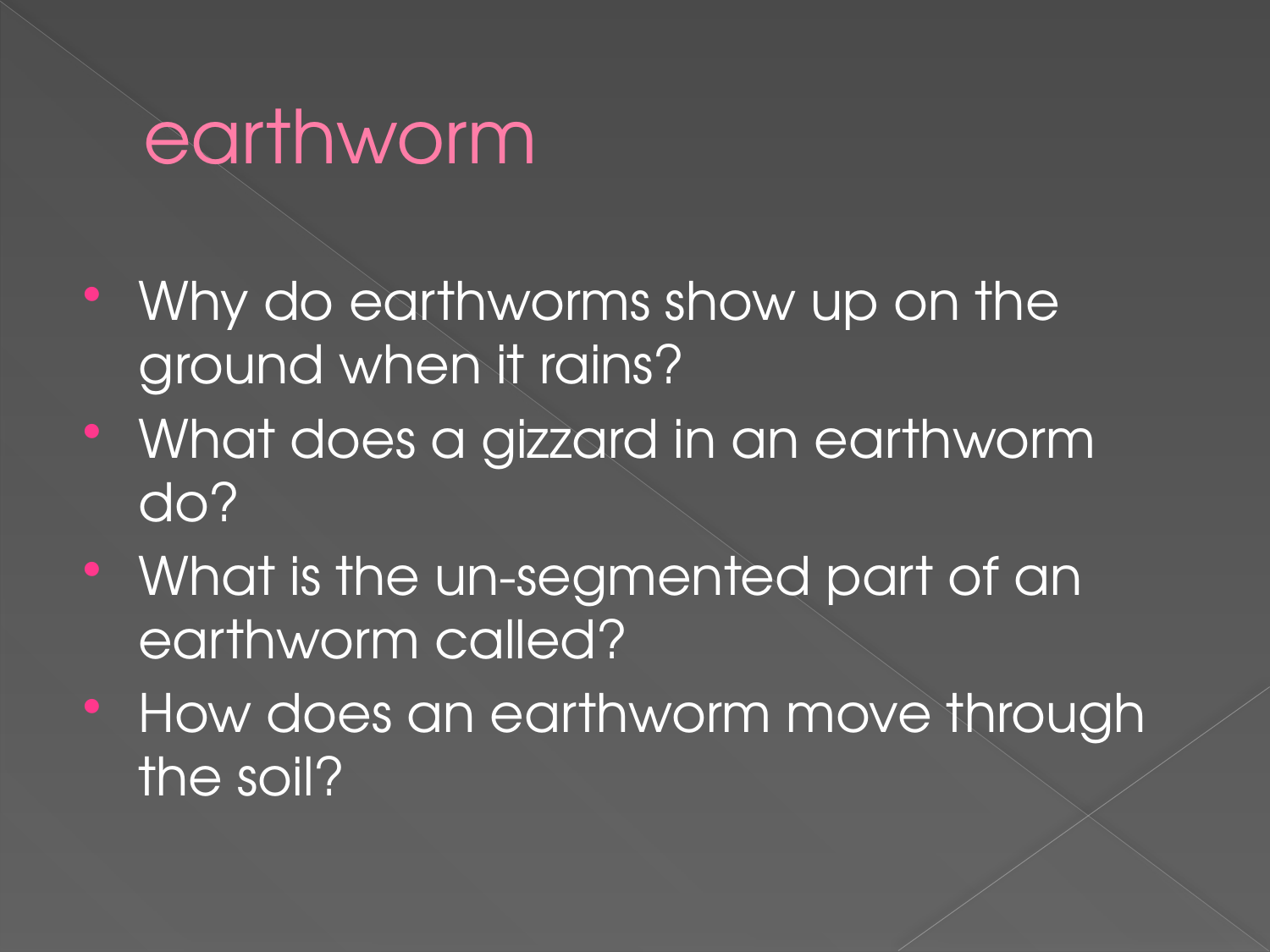

# earthworm
Why do earthworms show up on the ground when it rains?
What does a gizzard in an earthworm do?
What is the un-segmented part of an earthworm called?
How does an earthworm move through the soil?